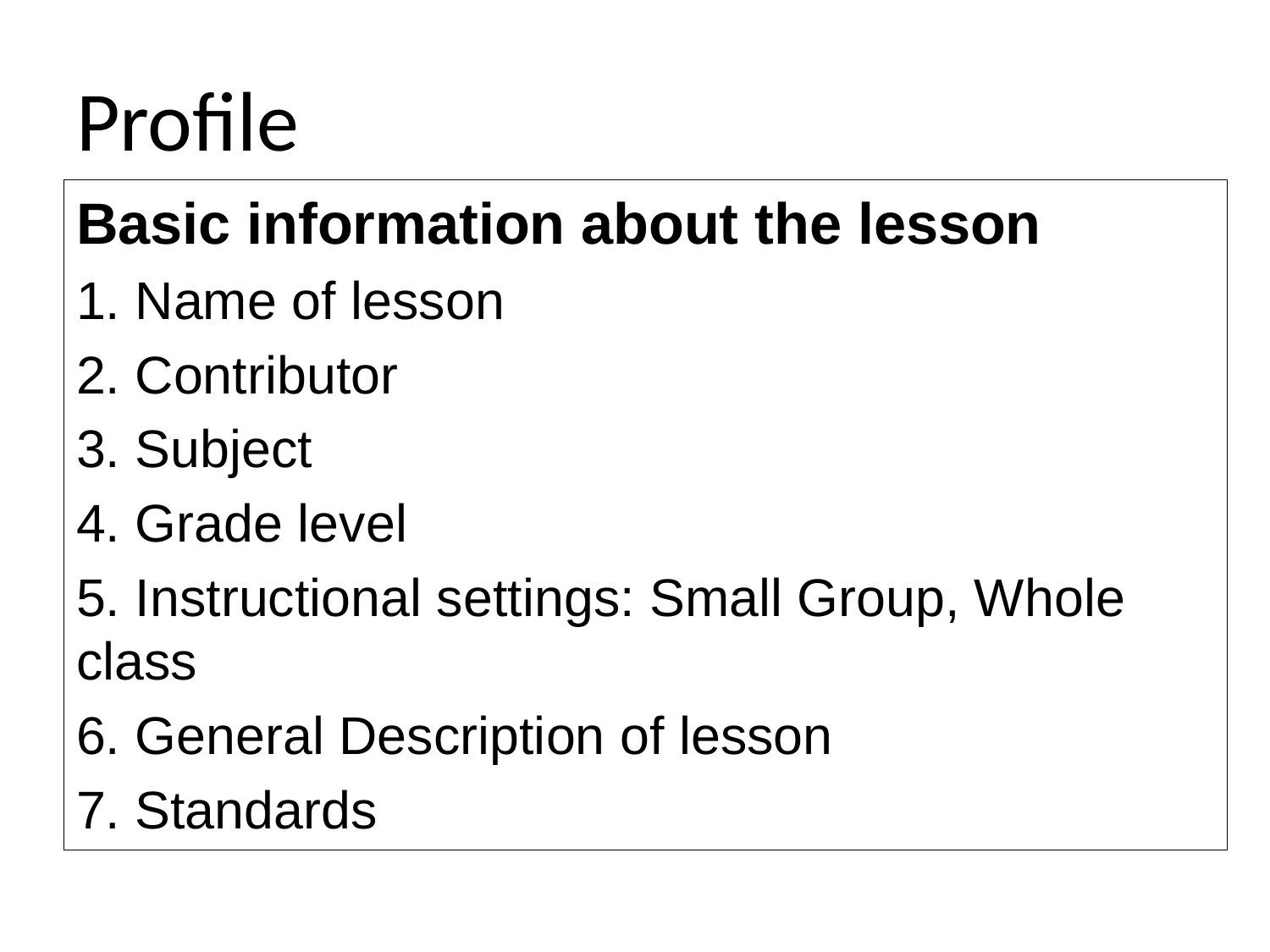

# Profile
Basic information about the lesson
1. Name of lesson
2. Contributor
3. Subject
4. Grade level
5. Instructional settings: Small Group, Whole class
6. General Description of lesson
7. Standards